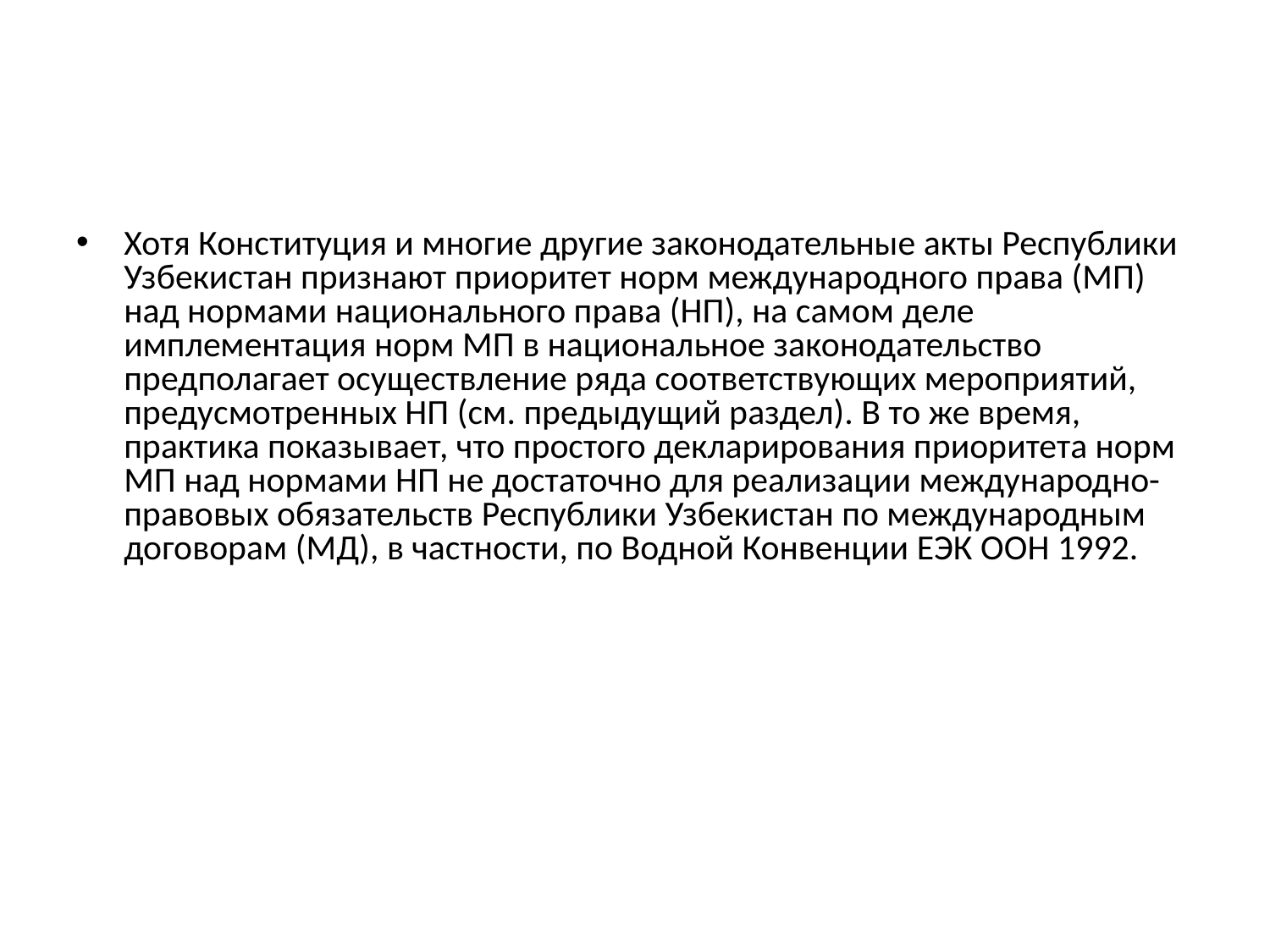

#
Хотя Конституция и многие другие законодательные акты Республики Узбекистан признают приоритет норм международного права (МП) над нормами национального права (НП), на самом деле имплементация норм МП в национальное законодательство предполагает осуществление ряда соответствующих мероприятий, предусмотренных НП (см. предыдущий раздел). В то же время, практика показывает, что простого декларирования приоритета норм МП над нормами НП не достаточно для реализации международно- правовых обязательств Республики Узбекистан по международным договорам (МД), в частности, по Водной Конвенции ЕЭК ООН 1992.